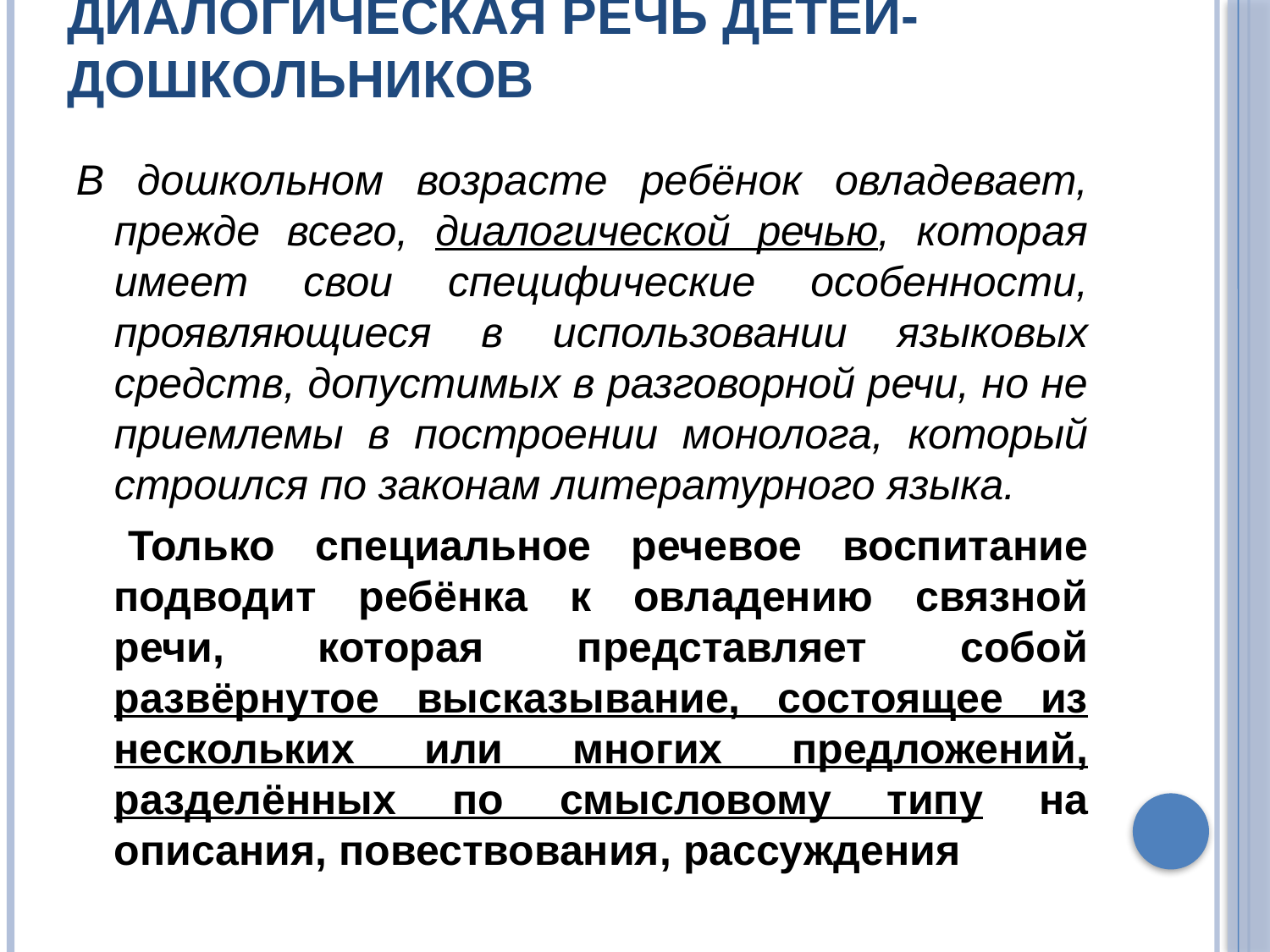

# Диалогическая речь детей-дошкольников
В дошкольном возрасте ребёнок овладевает, прежде всего, диалогической речью, которая имеет свои специфические особенности, проявляющиеся в использовании языковых средств, допустимых в разговорной речи, но не приемлемы в построении монолога, который строился по законам литературного языка.
  Только специальное речевое воспитание подводит ребёнка к овладению связной речи, которая представляет собой развёрнутое высказывание, состоящее из нескольких или многих предложений, разделённых по смысловому типу на описания, повествования, рассуждения